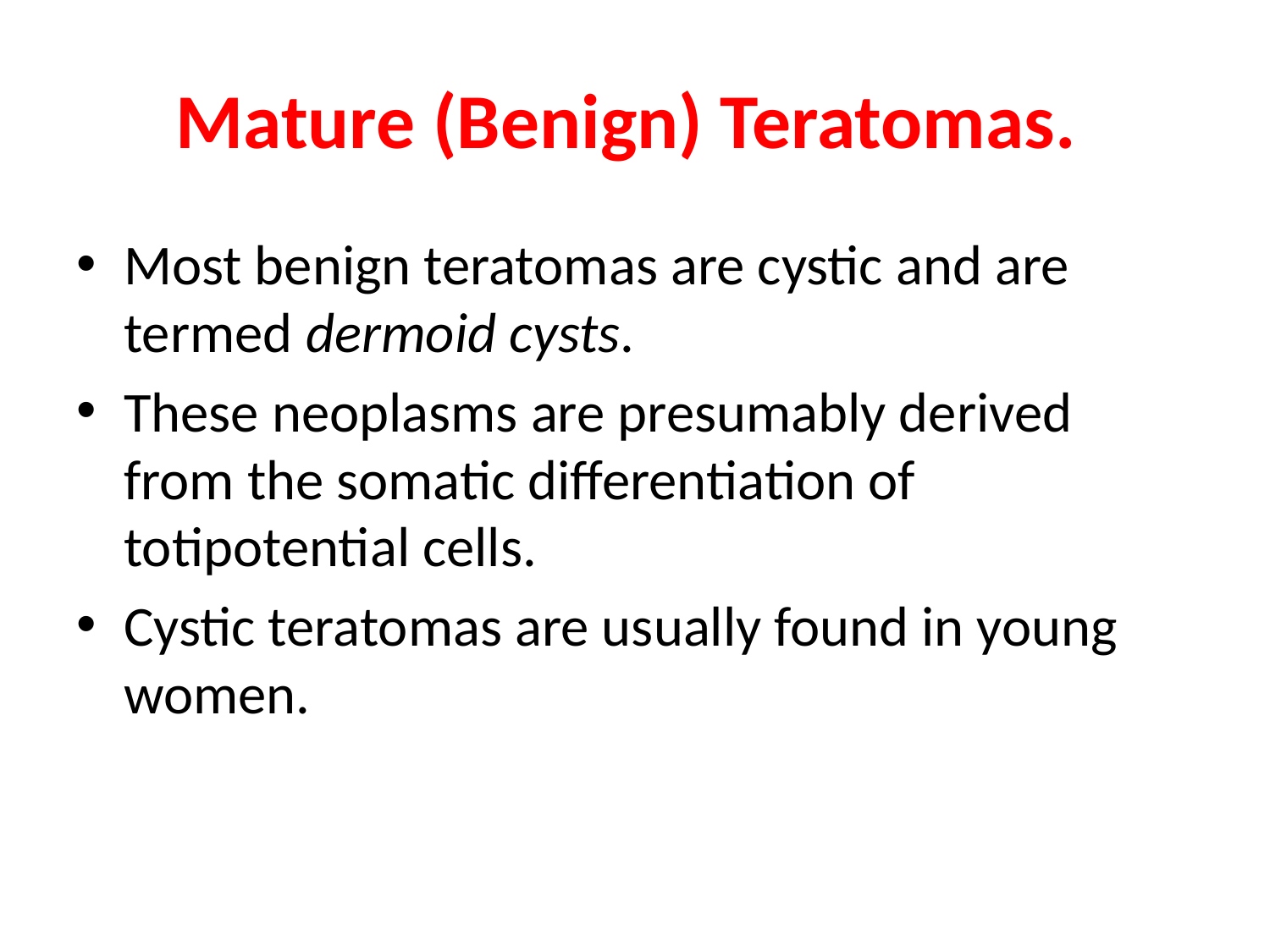

# Mature (Benign) Teratomas.
Most benign teratomas are cystic and are termed dermoid cysts.
These neoplasms are presumably derived from the somatic differentiation of totipotential cells.
Cystic teratomas are usually found in young women.